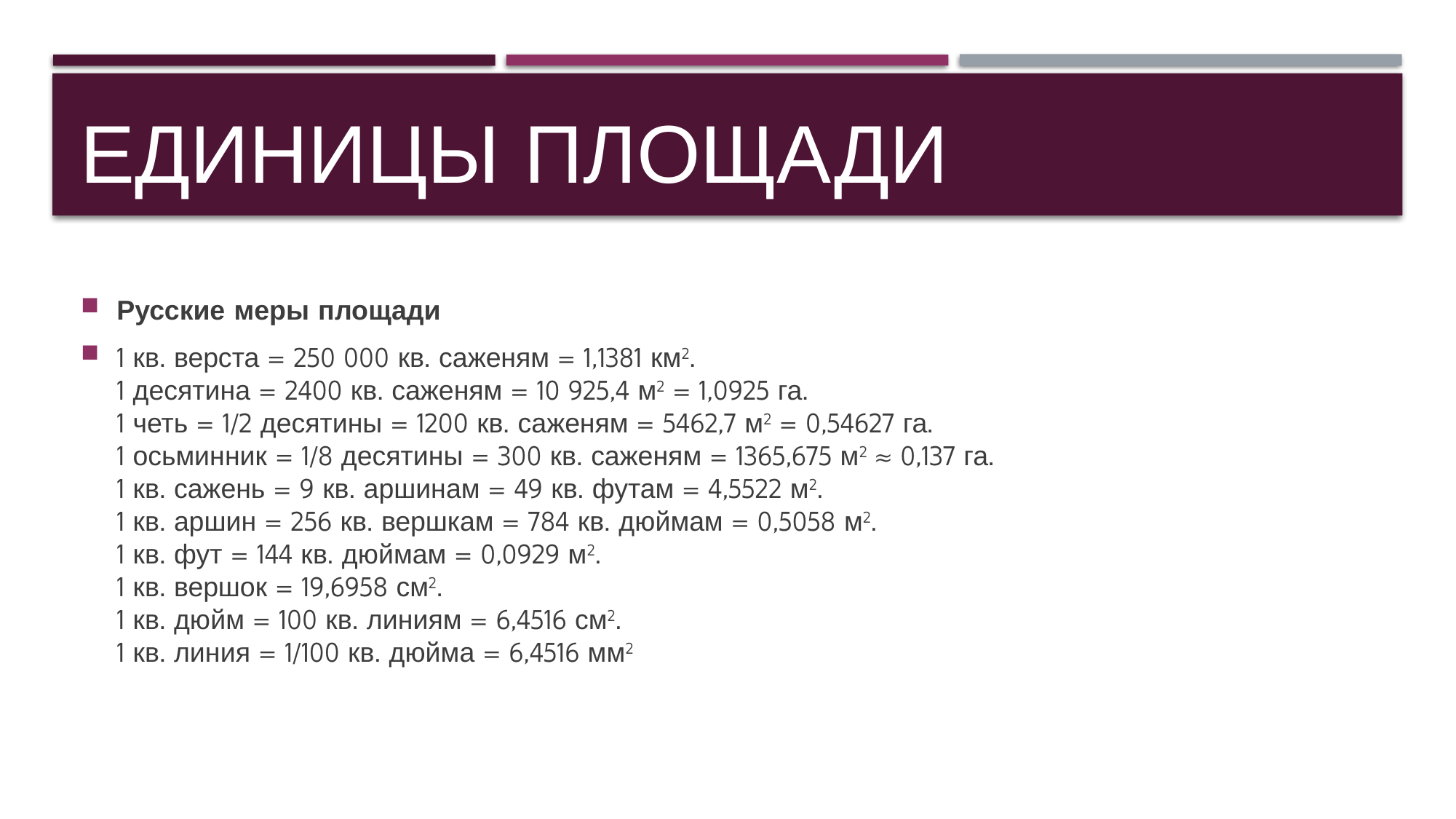

# Единицы площади
Русские меры площади
1 кв. верста = 250 000 кв. саженям = 1,1381 км2.
1 десятина = 2400 кв. саженям = 10 925,4 м2 = 1,0925 га.
1 четь = 1/2 десятины = 1200 кв. саженям = 5462,7 м2 = 0,54627 га.
1 осьминник = 1/8 десятины = 300 кв. саженям = 1365,675 м2 ≈ 0,137 га.
1 кв. сажень = 9 кв. аршинам = 49 кв. футам = 4,5522 м2.
1 кв. аршин = 256 кв. вершкам = 784 кв. дюймам = 0,5058 м2.
1 кв. фут = 144 кв. дюймам = 0,0929 м2.
1 кв. вершок = 19,6958 см2.
1 кв. дюйм = 100 кв. линиям = 6,4516 см2.
1 кв. линия = 1/100 кв. дюйма = 6,4516 мм2